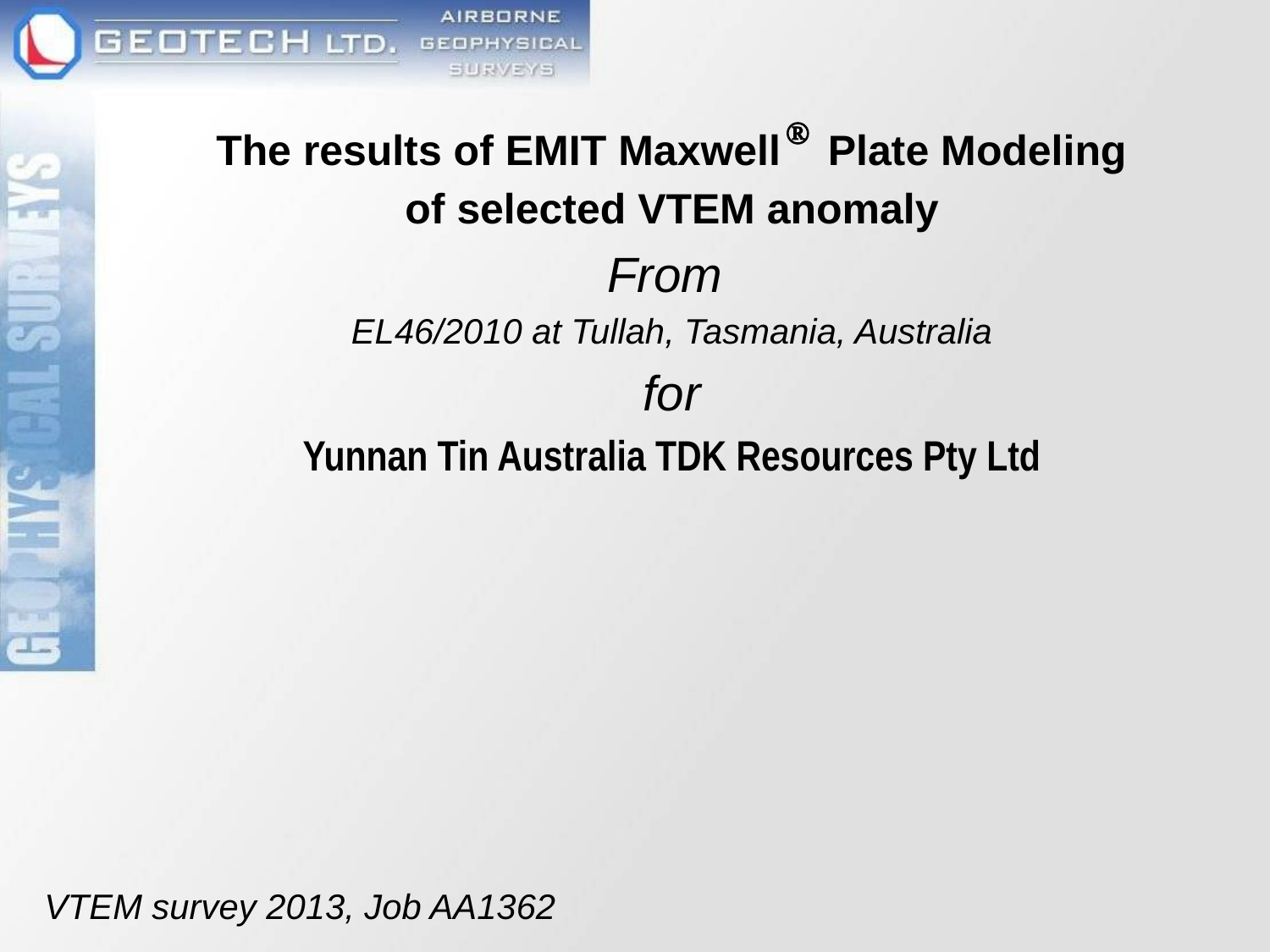

®
The results of EMIT Maxwell    Plate Modeling
of selected VTEM anomaly
From
EL46/2010 at Tullah, Tasmania, Australia
for
Yunnan Tin Australia TDK Resources Pty Ltd

VTEM survey 2013, Job AA1362